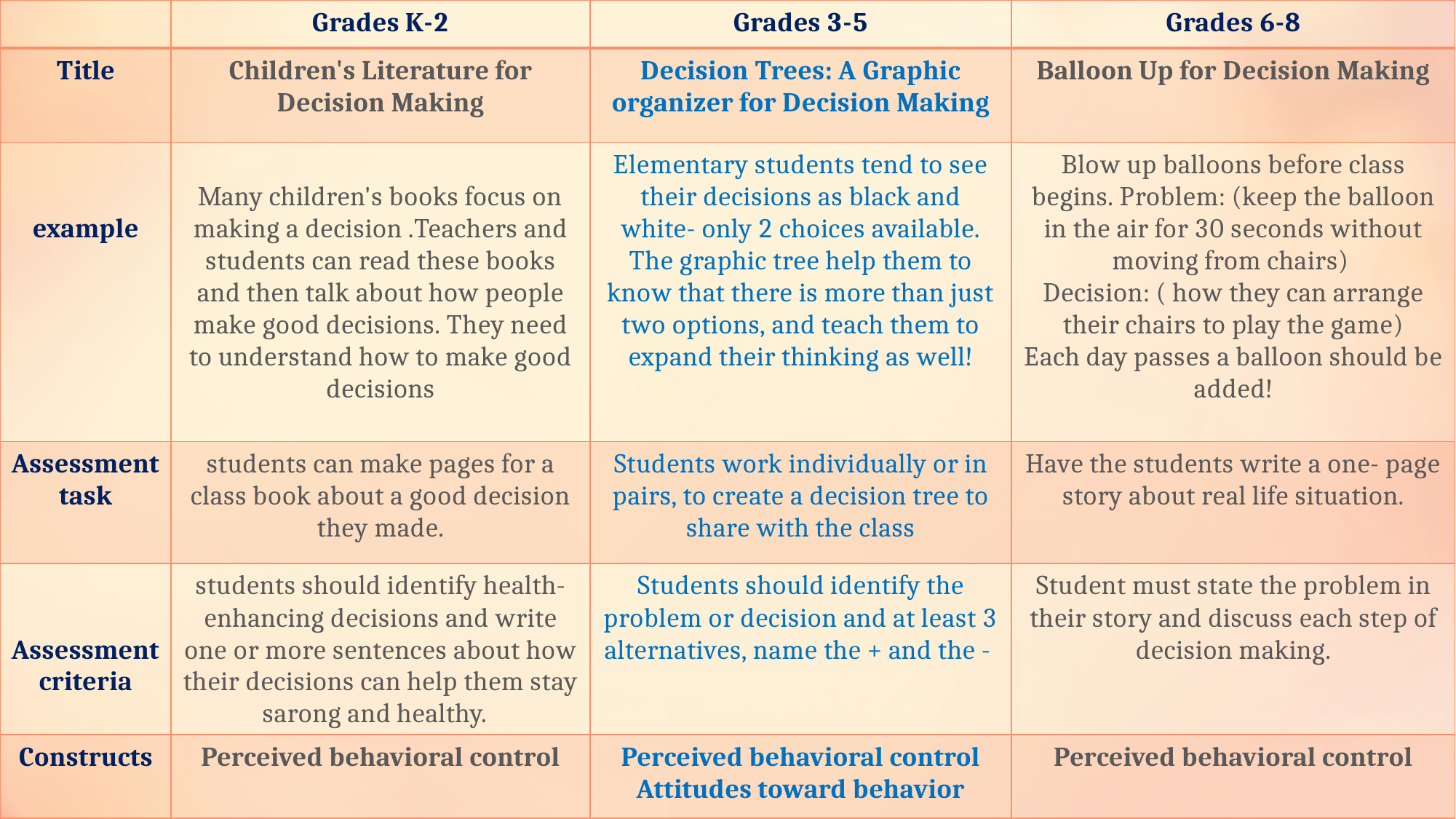

|  | Grades K-2 | Grades 3-5 | Grades 6-8 |
| --- | --- | --- | --- |
| Title | Children's Literature for Decision Making | Decision Trees: A Graphic organizer for Decision Making | Balloon Up for Decision Making |
| example | Many children's books focus on making a decision .Teachers and students can read these books and then talk about how people make good decisions. They need to understand how to make good decisions | Elementary students tend to see their decisions as black and white- only 2 choices available. The graphic tree help them to know that there is more than just two options, and teach them to expand their thinking as well! | Blow up balloons before class begins. Problem: (keep the balloon in the air for 30 seconds without moving from chairs) Decision: ( how they can arrange their chairs to play the game) Each day passes a balloon should be added! |
| Assessment task | students can make pages for a class book about a good decision they made. | Students work individually or in pairs, to create a decision tree to share with the class | Have the students write a one- page story about real life situation. |
| Assessment criteria | students should identify health-enhancing decisions and write one or more sentences about how their decisions can help them stay sarong and healthy. | Students should identify the problem or decision and at least 3 alternatives, name the + and the - | Student must state the problem in their story and discuss each step of decision making. |
| Constructs | Perceived behavioral control | Perceived behavioral control Attitudes toward behavior | Perceived behavioral control |